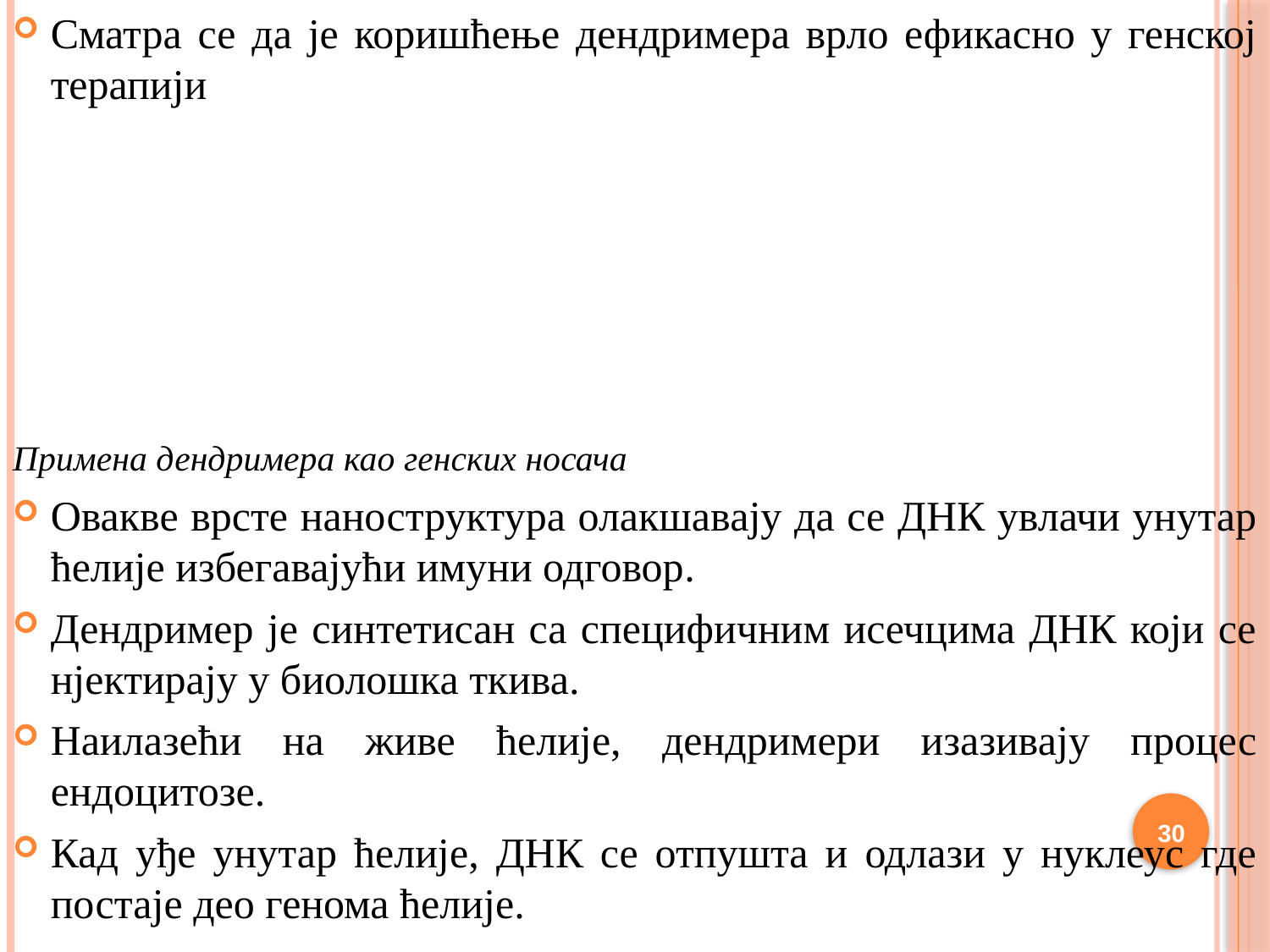

Сматра се да је коришћење дендримера врло ефикасно у генској терапији

Примена дендримера као генских носача
Овакве врсте наноструктура олакшавају да се ДНК увлачи унутар ћелије избегавајући имуни одговор.
Дендример је синтетисан са специфичним исечцима ДНК који се нјектирају у биолошка ткива.
Наилазећи на живе ћелије, дендримери изазивају процес ендоцитозе.
Кад уђе унутар ћелије, ДНК се отпушта и одлази у нуклеус где постаје део генома ћелије.

30